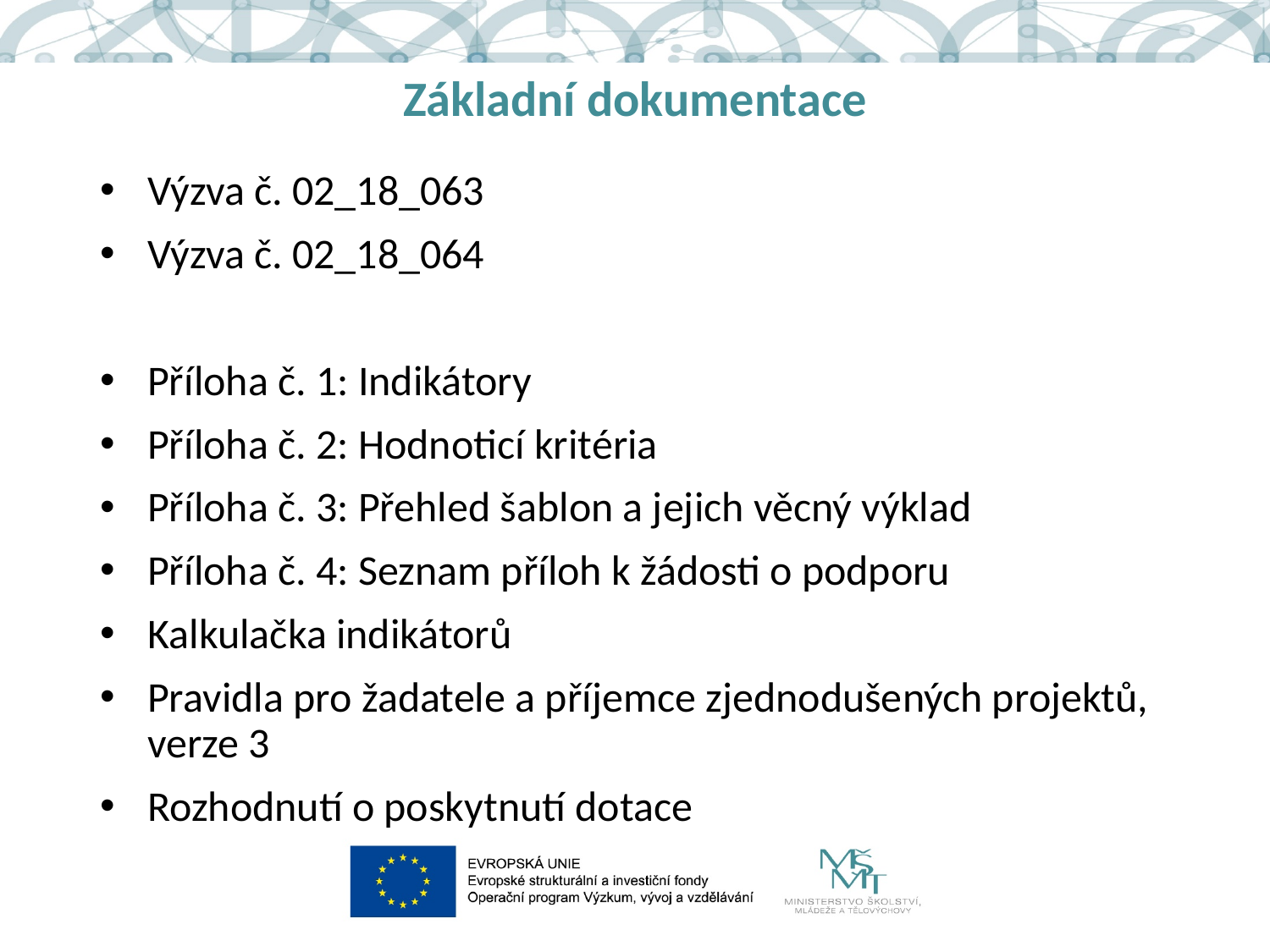

# Základní dokumentace
Výzva č. 02_18_063
Výzva č. 02_18_064

Příloha č. 1: Indikátory
Příloha č. 2: Hodnoticí kritéria
Příloha č. 3: Přehled šablon a jejich věcný výklad
Příloha č. 4: Seznam příloh k žádosti o podporu
Kalkulačka indikátorů
Pravidla pro žadatele a příjemce zjednodušených projektů, verze 3
Rozhodnutí o poskytnutí dotace